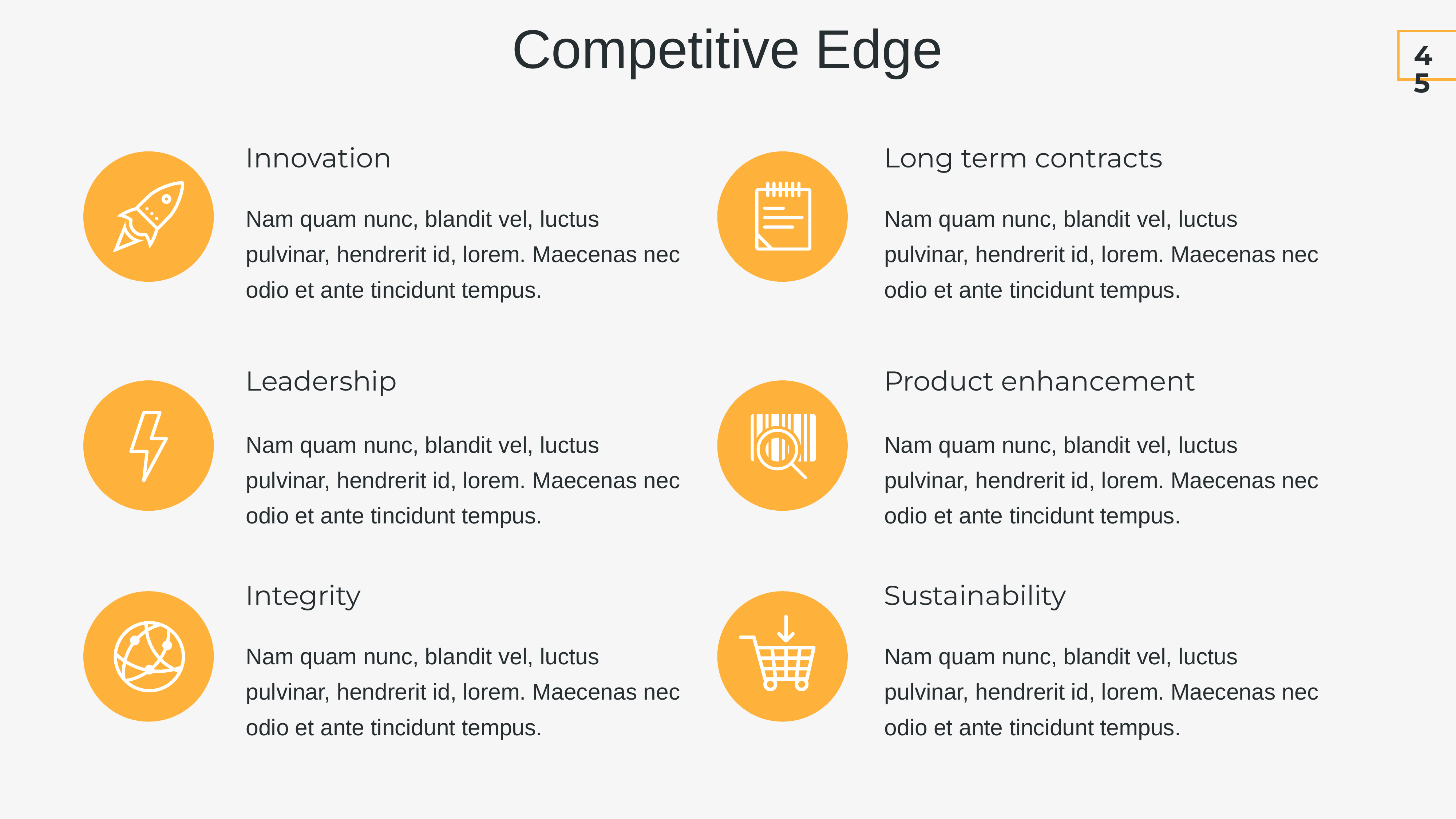

Competitive Edge
45
Innovation
Long term contracts

Nam quam nunc, blandit vel, luctus pulvinar, hendrerit id, lorem. Maecenas nec odio et ante tincidunt tempus.
Nam quam nunc, blandit vel, luctus pulvinar, hendrerit id, lorem. Maecenas nec odio et ante tincidunt tempus.
Leadership
Product enhancement

Nam quam nunc, blandit vel, luctus pulvinar, hendrerit id, lorem. Maecenas nec odio et ante tincidunt tempus.
Nam quam nunc, blandit vel, luctus pulvinar, hendrerit id, lorem. Maecenas nec odio et ante tincidunt tempus.
Integrity
Sustainability

Nam quam nunc, blandit vel, luctus pulvinar, hendrerit id, lorem. Maecenas nec odio et ante tincidunt tempus.
Nam quam nunc, blandit vel, luctus pulvinar, hendrerit id, lorem. Maecenas nec odio et ante tincidunt tempus.